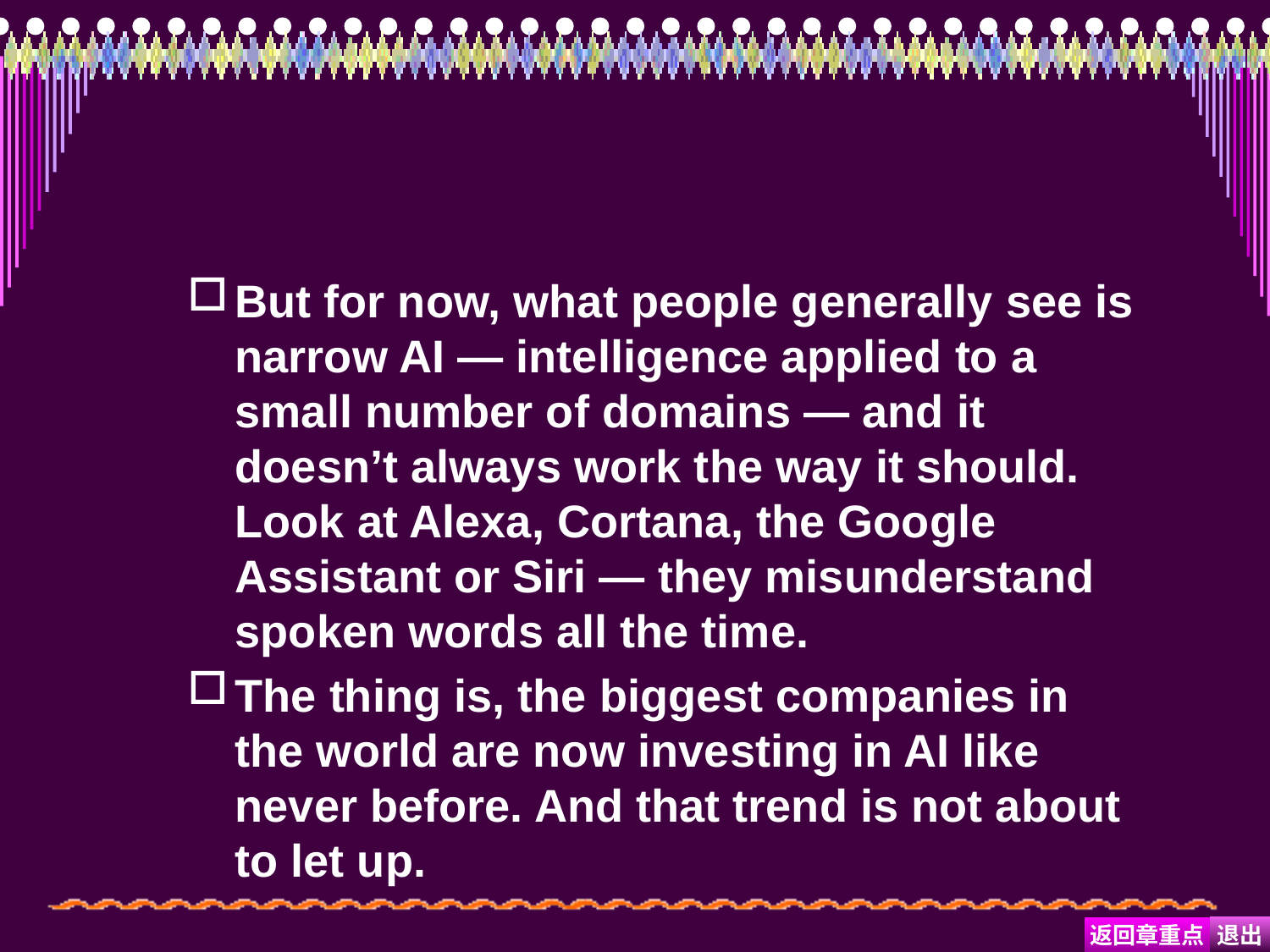

#
But for now, what people generally see is narrow AI — intelligence applied to a small number of domains — and it doesn’t always work the way it should. Look at Alexa, Cortana, the Google Assistant or Siri — they misunderstand spoken words all the time.
The thing is, the biggest companies in the world are now investing in AI like never before. And that trend is not about to let up.